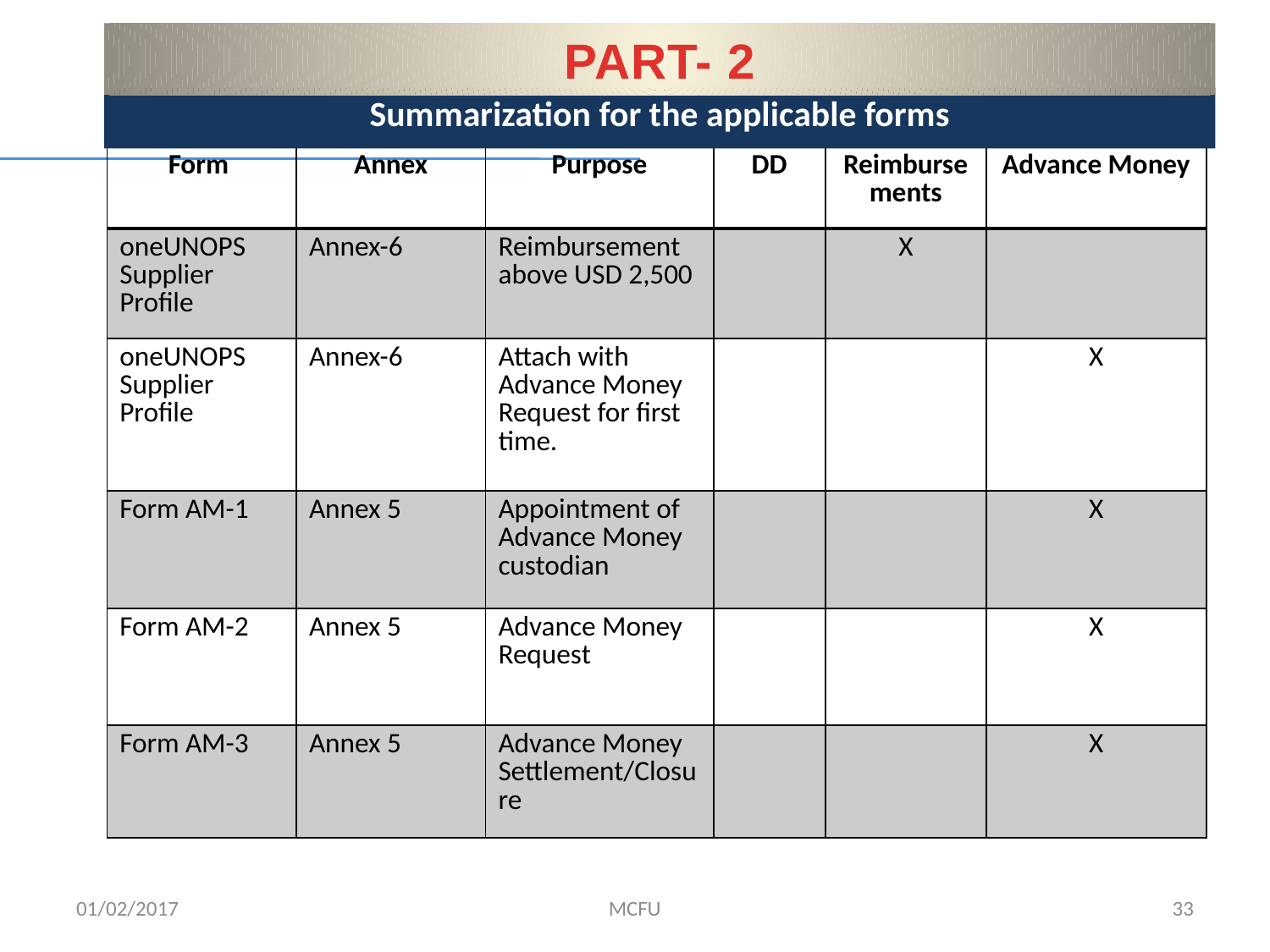

PART- 2
Summarization for the applicable forms
| Form | Annex | Purpose | DD | Reimbursements | Advance Money |
| --- | --- | --- | --- | --- | --- |
| oneUNOPS Supplier Profile | Annex-6 | Reimbursement above USD 2,500 |  | X |  |
| oneUNOPS Supplier Profile | Annex-6 | Attach with Advance Money Request for first time. |  |  | X |
| Form AM-1 | Annex 5 | Appointment of Advance Money custodian |  |  | X |
| Form AM-2 | Annex 5 | Advance Money Request |  |  | X |
| Form AM-3 | Annex 5 | Advance Money Settlement/Closure |  |  | X |
01/02/2017
MCFU
33